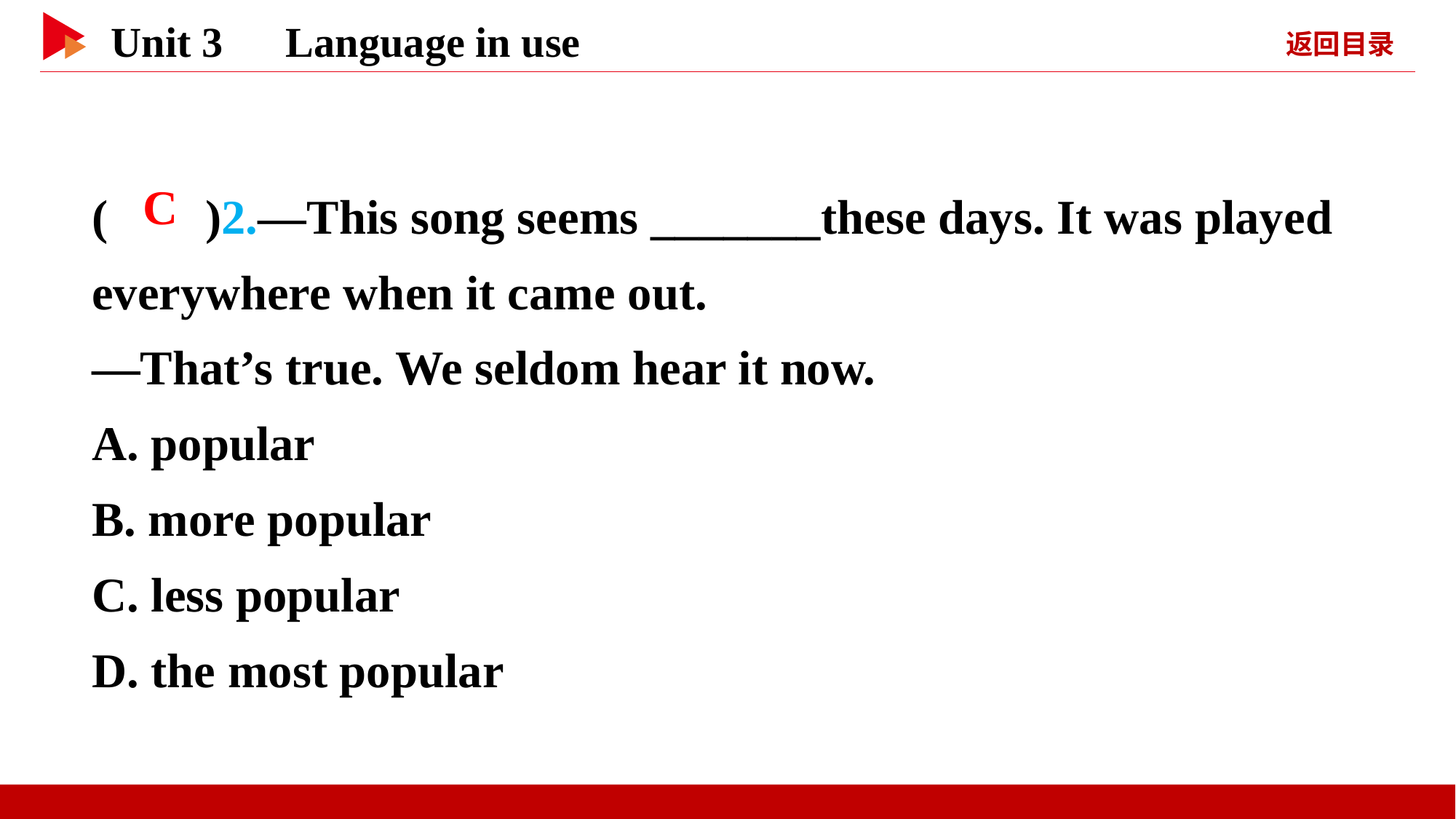

(        )2.—This song seems _______these days. It was played everywhere when it came out.
—That’s true. We seldom hear it now.
A. popular
B. more popular
C. less popular
D. the most popular
   C